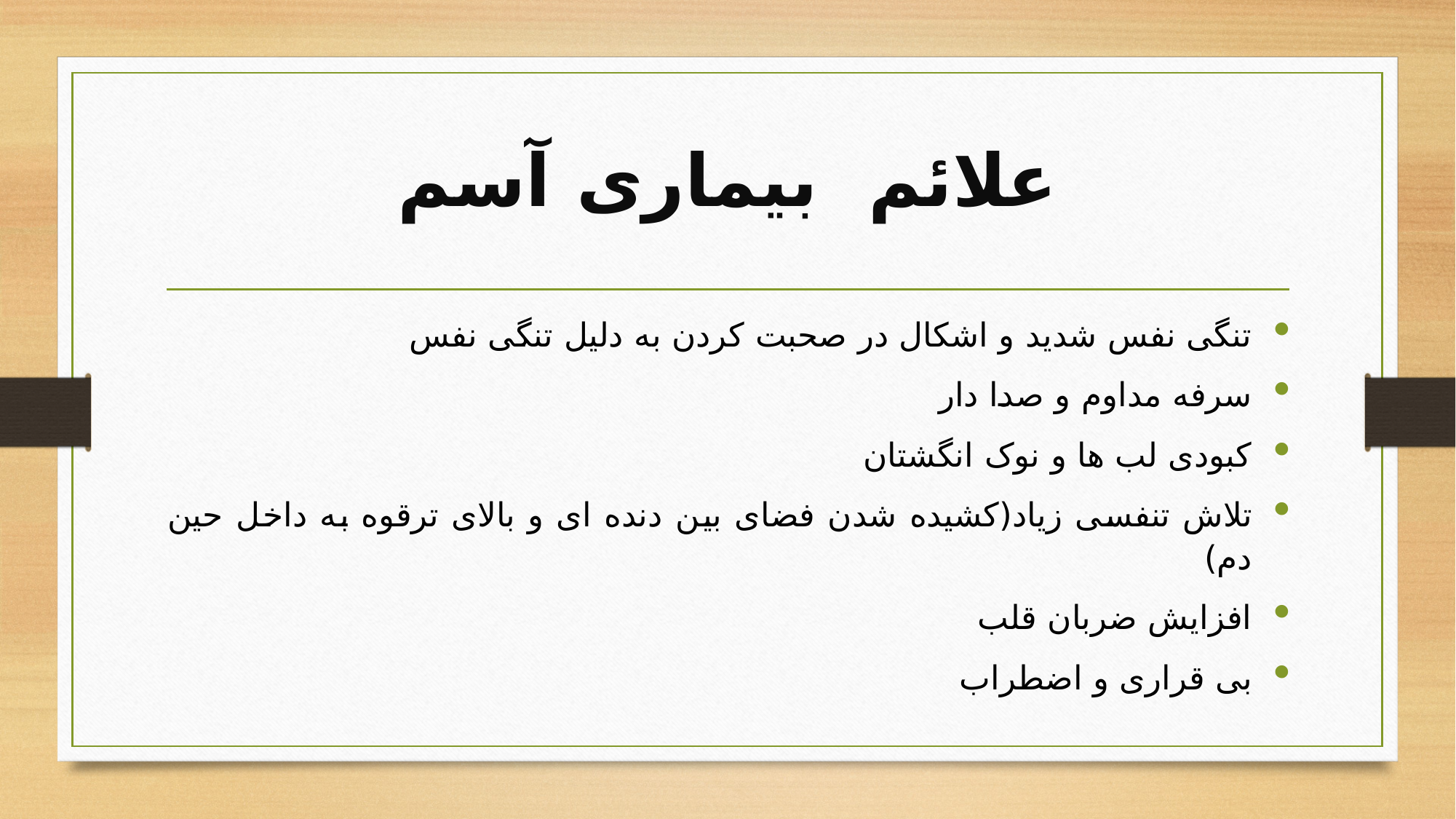

# علائم  بیماری آسم
تنگی نفس شدید و اشکال در صحبت کردن به دلیل تنگی نفس
سرفه مداوم و صدا دار
کبودی لب ها و نوک انگشتان
تلاش تنفسی زیاد(کشیده شدن فضای بین دنده ای و بالای ترقوه به داخل حین دم)
افزایش ضربان قلب
بی قراری و اضطراب